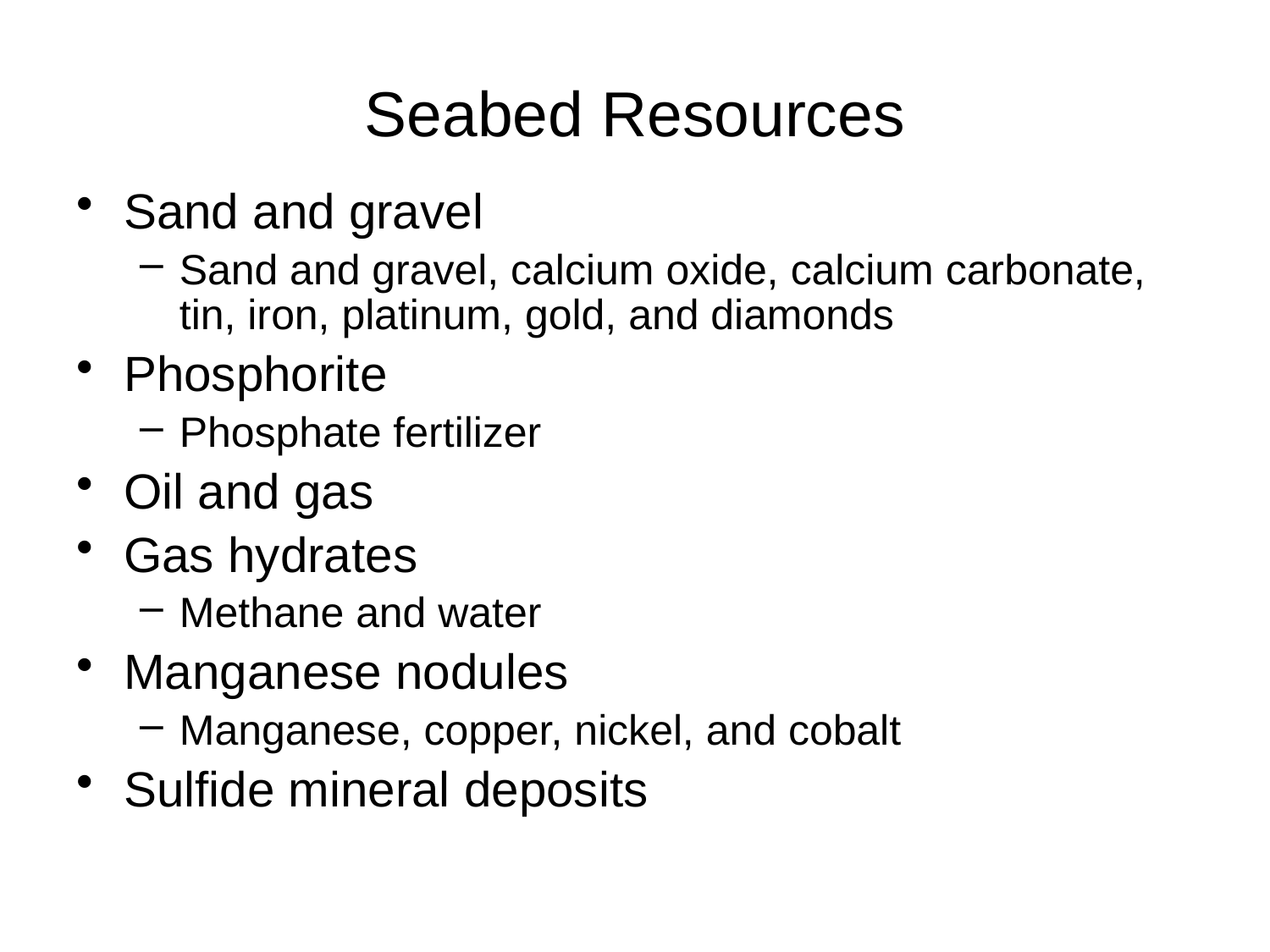

# Seabed Resources
Sand and gravel
Sand and gravel, calcium oxide, calcium carbonate, tin, iron, platinum, gold, and diamonds
Phosphorite
Phosphate fertilizer
Oil and gas
Gas hydrates
Methane and water
Manganese nodules
Manganese, copper, nickel, and cobalt
Sulfide mineral deposits